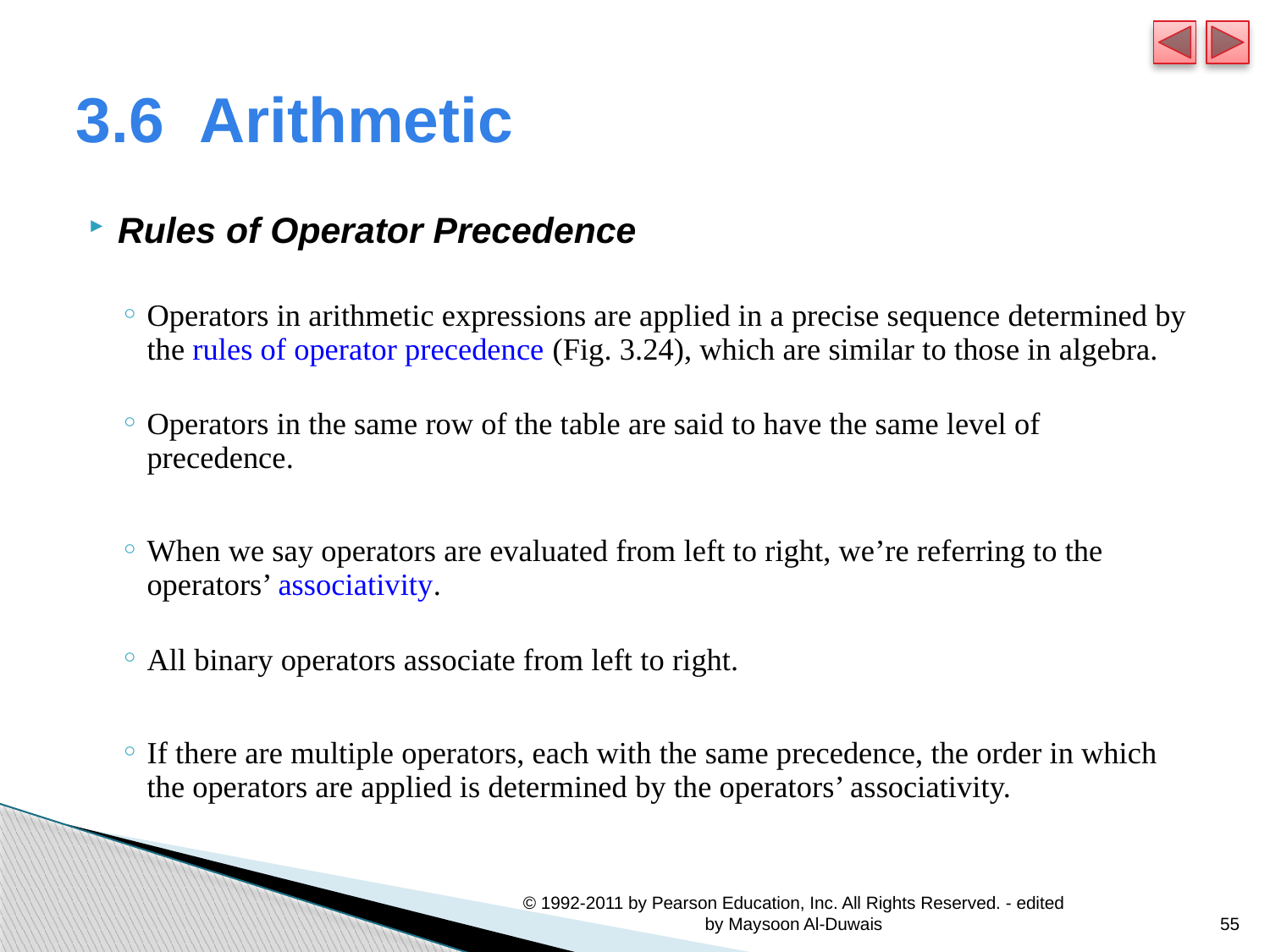

# 3.6  Arithmetic
Rules of Operator Precedence

Operators in arithmetic expressions are applied in a precise sequence determined by the rules of operator precedence (Fig. 3.24), which are similar to those in algebra.

Operators in the same row of the table are said to have the same level of precedence.

When we say operators are evaluated from left to right, we’re referring to the operators’ associativity.

All binary operators associate from left to right.

If there are multiple operators, each with the same precedence, the order in which the operators are applied is determined by the operators’ associativity.
55
© 1992-2011 by Pearson Education, Inc. All Rights Reserved. - edited by Maysoon Al-Duwais